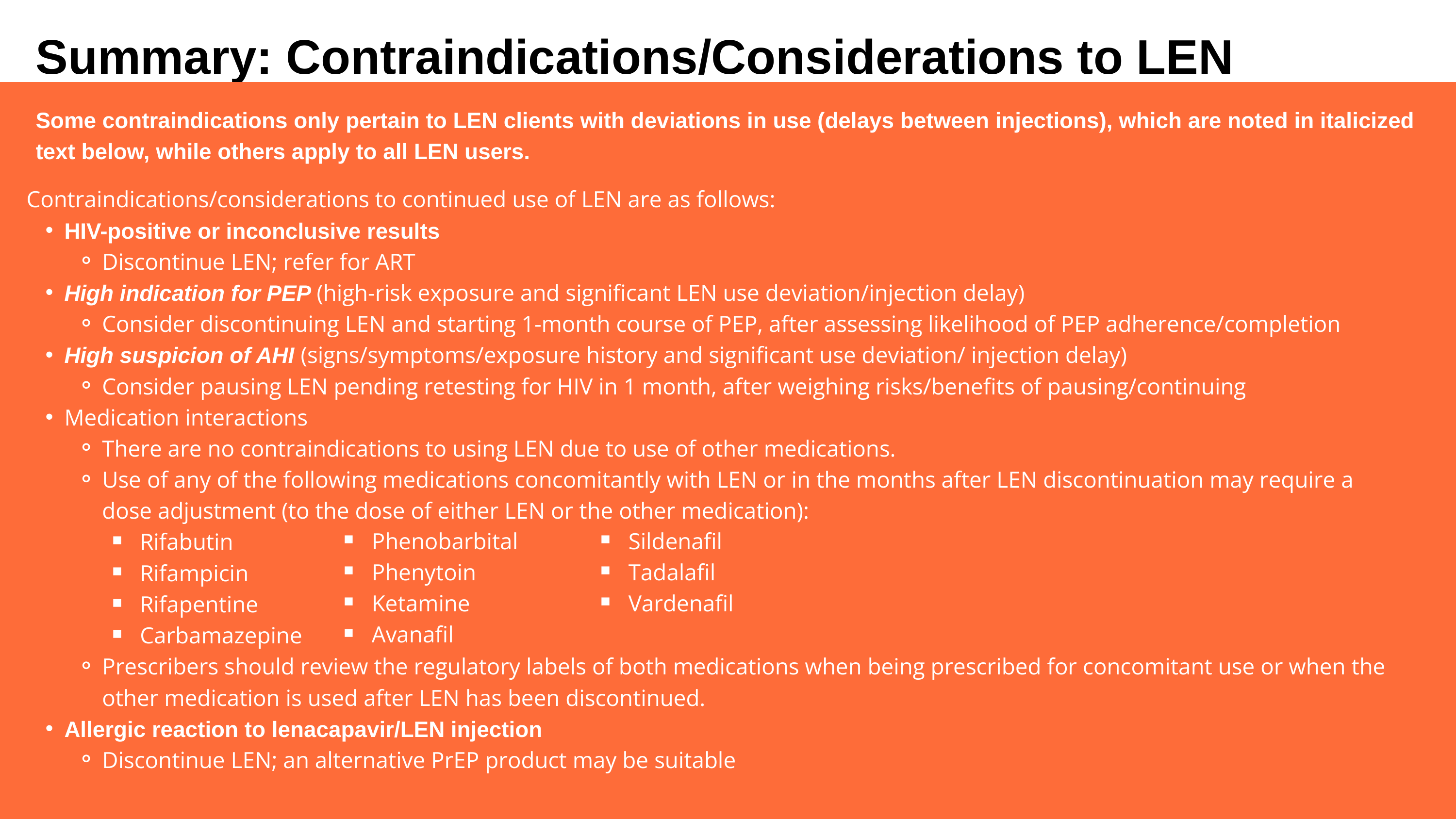

Summary: Contraindications/Considerations to LEN use

Some contraindications only pertain to LEN clients with deviations in use (delays between injections), which are noted in italicized text below, while others apply to all LEN users.
Contraindications/considerations to continued use of LEN are as follows:
HIV-positive or inconclusive results
Discontinue LEN; refer for ART
High indication for PEP (high-risk exposure and significant LEN use deviation/injection delay)
Consider discontinuing LEN and starting 1-month course of PEP, after assessing likelihood of PEP adherence/completion
High suspicion of AHI (signs/symptoms/exposure history and significant use deviation/ injection delay)
Consider pausing LEN pending retesting for HIV in 1 month, after weighing risks/benefits of pausing/continuing
Medication interactions
There are no contraindications to using LEN due to use of other medications.
Use of any of the following medications concomitantly with LEN or in the months after LEN discontinuation may require a dose adjustment (to the dose of either LEN or the other medication):
Rifabutin
Rifampicin
Rifapentine
Carbamazepine
Prescribers should review the regulatory labels of both medications when being prescribed for concomitant use or when the other medication is used after LEN has been discontinued.
Allergic reaction to lenacapavir/LEN injection
Discontinue LEN; an alternative PrEP product may be suitable
Phenobarbital
Phenytoin
Ketamine
Avanafil
Sildenafil
Tadalafil
Vardenafil